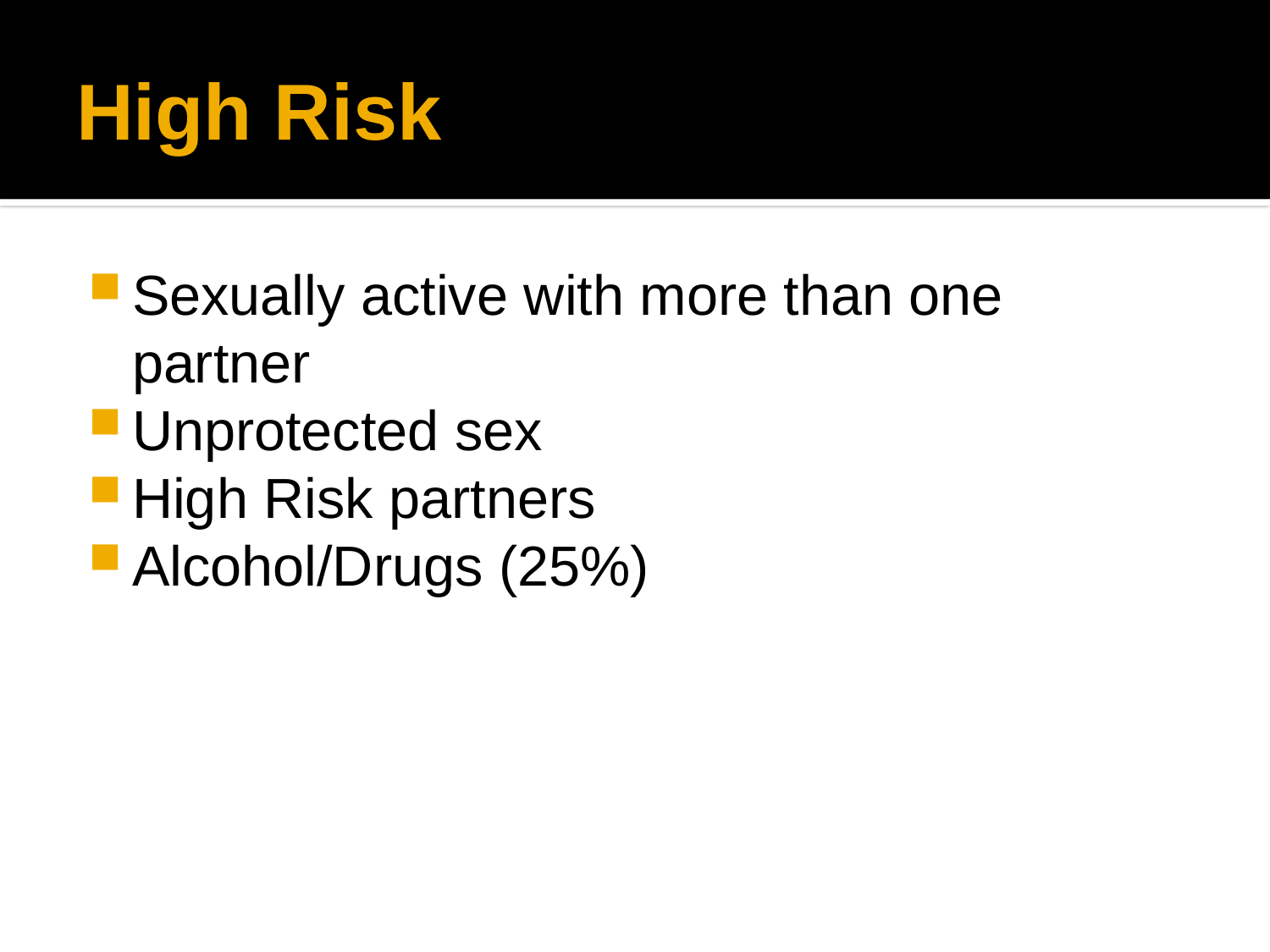

# High Risk
Sexually active with more than one partner
Unprotected sex
High Risk partners
Alcohol/Drugs (25%)